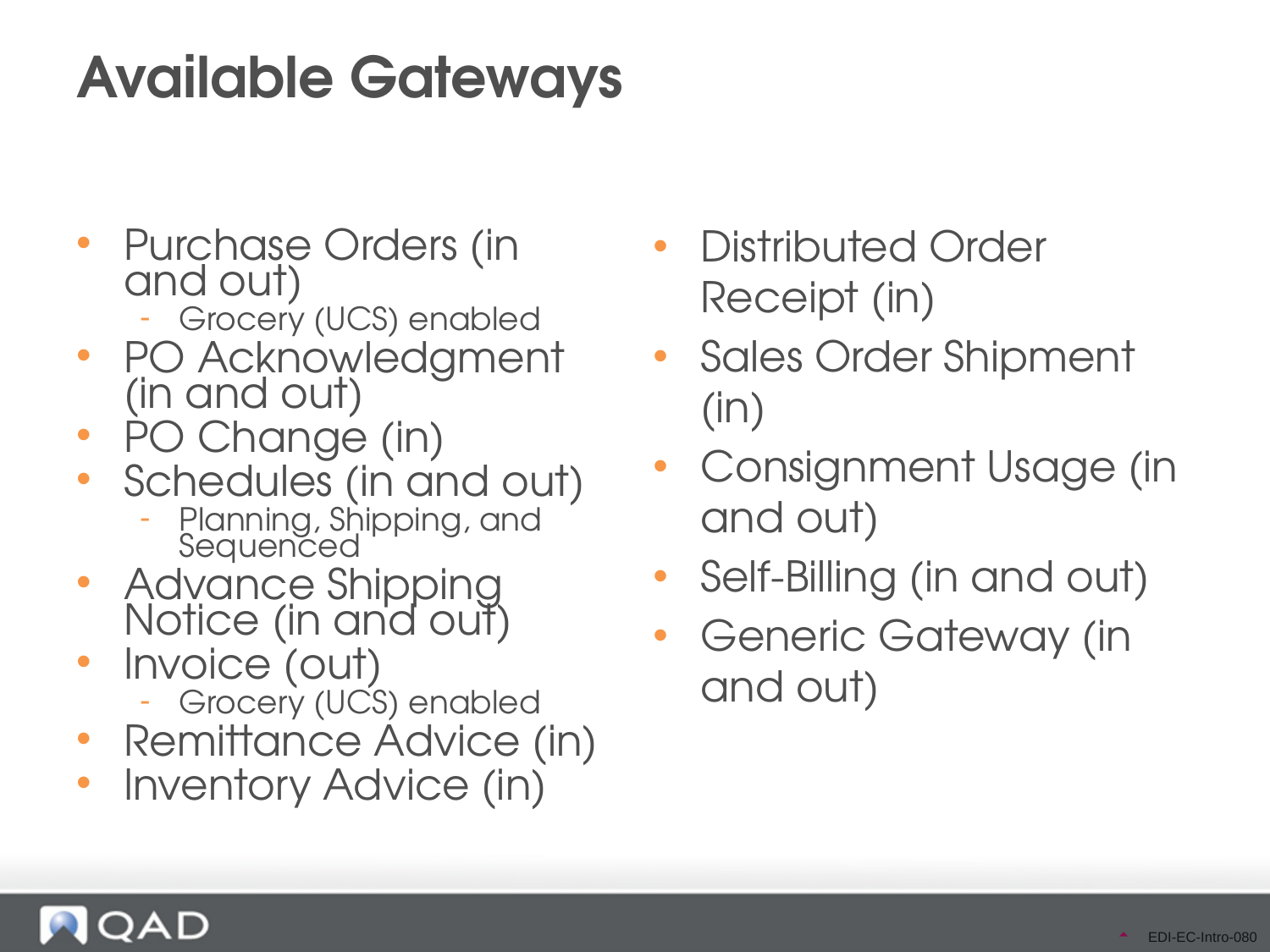

# Available Gateways
Distributed Order Receipt (in)
Sales Order Shipment (in)
Consignment Usage (in and out)
Self-Billing (in and out)
Generic Gateway (in and out)

Purchase Orders (in and out)
Grocery (UCS) enabled
PO Acknowledgment (in and out)
PO Change (in)
Schedules (in and out)
Planning, Shipping, and Sequenced
Advance Shipping Notice (in and out)
Invoice (out)
Grocery (UCS) enabled
Remittance Advice (in)
Inventory Advice (in)

EDI-EC-Intro-080